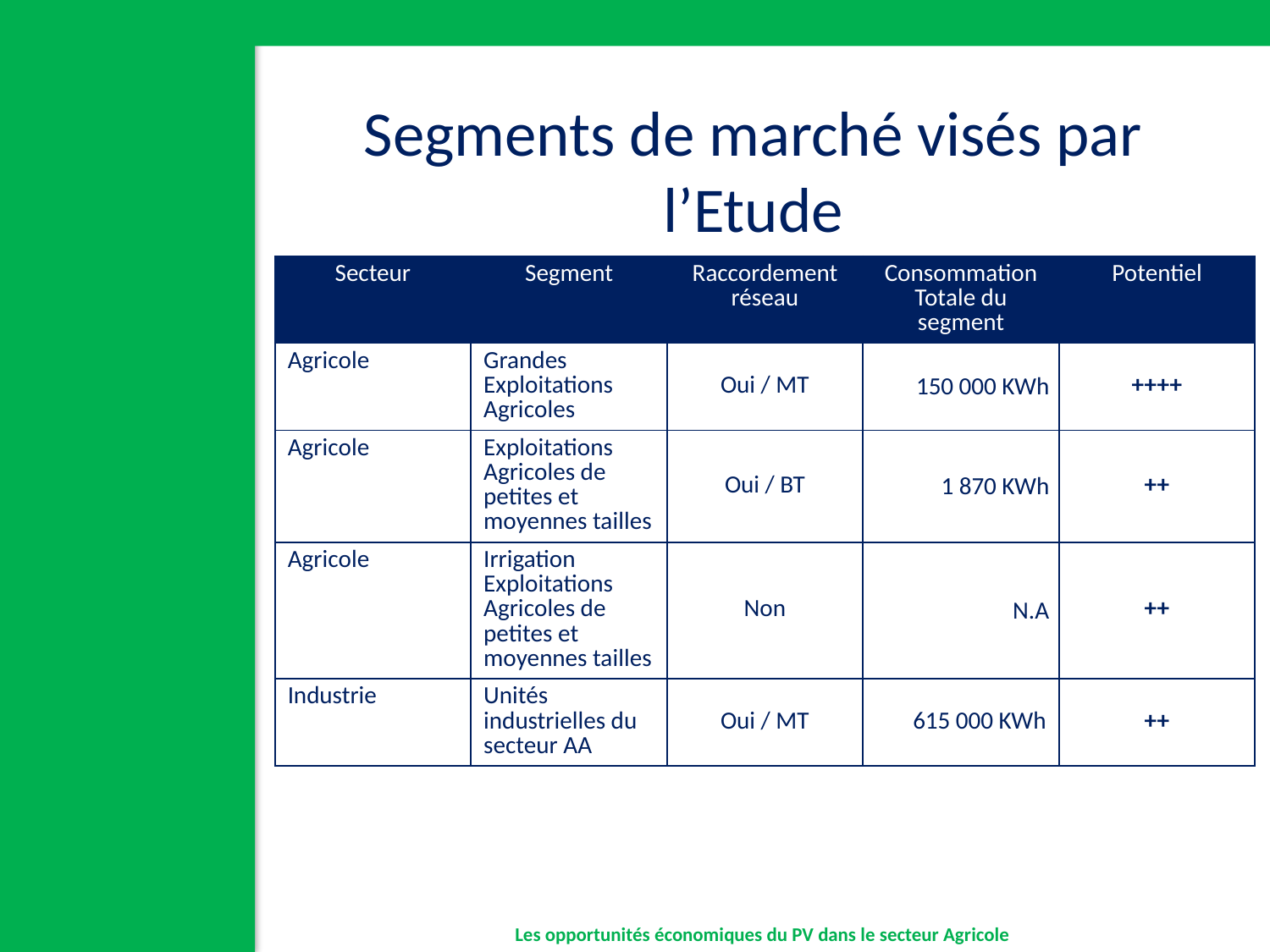

Segments de marché visés par l’Etude
| Secteur | Segment | Raccordement réseau | Consommation Totale du segment | Potentiel |
| --- | --- | --- | --- | --- |
| Agricole | Grandes Exploitations Agricoles | Oui / MT | 150 000 KWh | ++++ |
| Agricole | Exploitations Agricoles de petites et moyennes tailles | Oui / BT | 1 870 KWh | ++ |
| Agricole | Irrigation Exploitations Agricoles de petites et moyennes tailles | Non | N.A | ++ |
| Industrie | Unités industrielles du secteur AA | Oui / MT | 615 000 KWh | ++ |